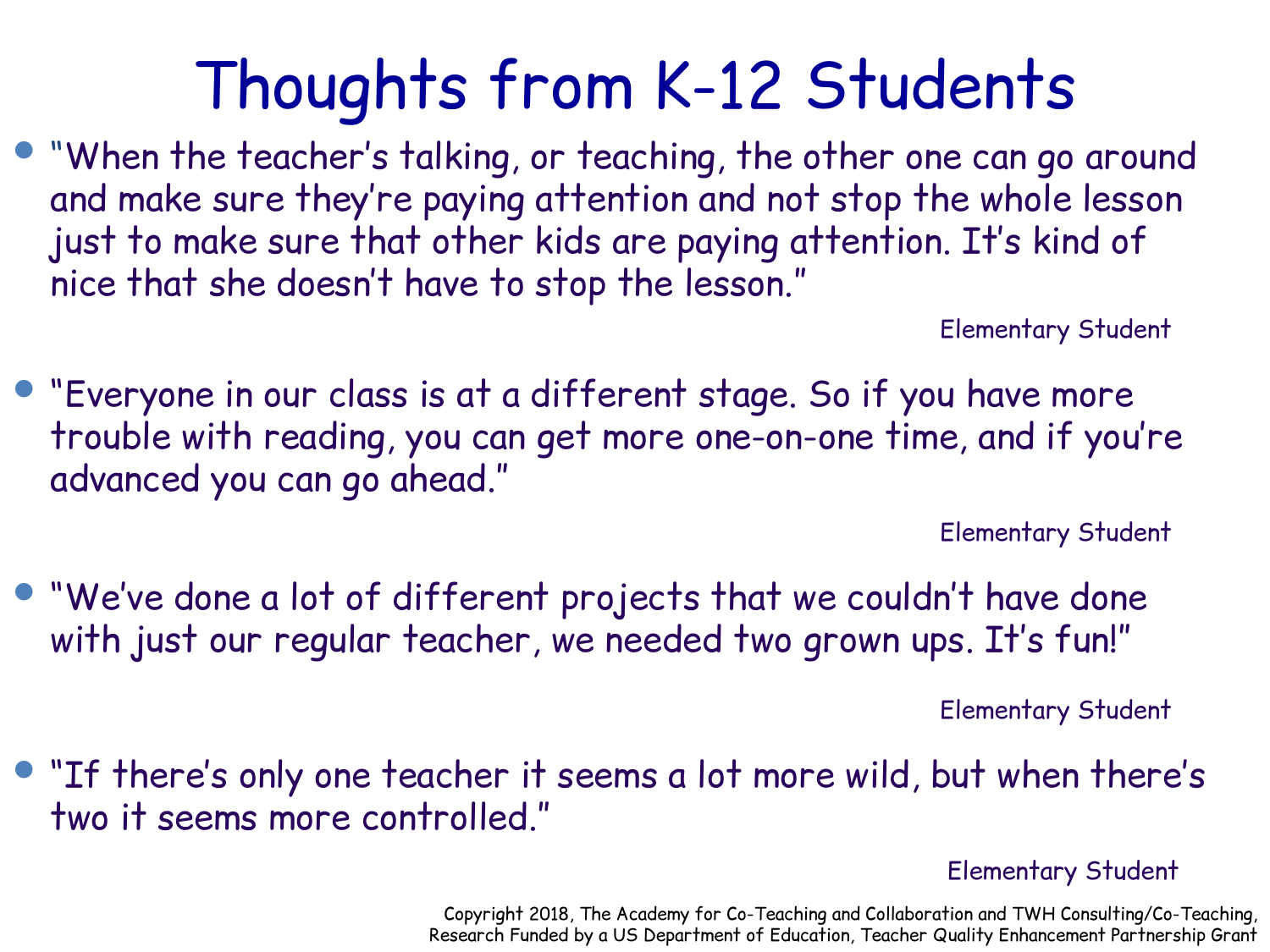

# Thoughts from K-12 Students
“When the teacher’s talking, or teaching, the other one can go around and make sure they’re paying attention and not stop the whole lesson just to make sure that other kids are paying attention. It’s kind of nice that she doesn’t have to stop the lesson.” 		 								Elementary Student

“Everyone in our class is at a different stage. So if you have more trouble with reading, you can get more one-on-one time, and if you’re advanced you can go ahead.”
								Elementary Student

“We’ve done a lot of different projects that we couldn’t have done with just our regular teacher, we needed two grown ups. It’s fun!”
								Elementary Student

“If there’s only one teacher it seems a lot more wild, but when there’s two it seems more controlled.”
								 Elementary Student
Copyright 2018, The Academy for Co-Teaching and Collaboration and TWH Consulting/Co-Teaching,
Research Funded by a US Department of Education, Teacher Quality Enhancement Partnership Grant